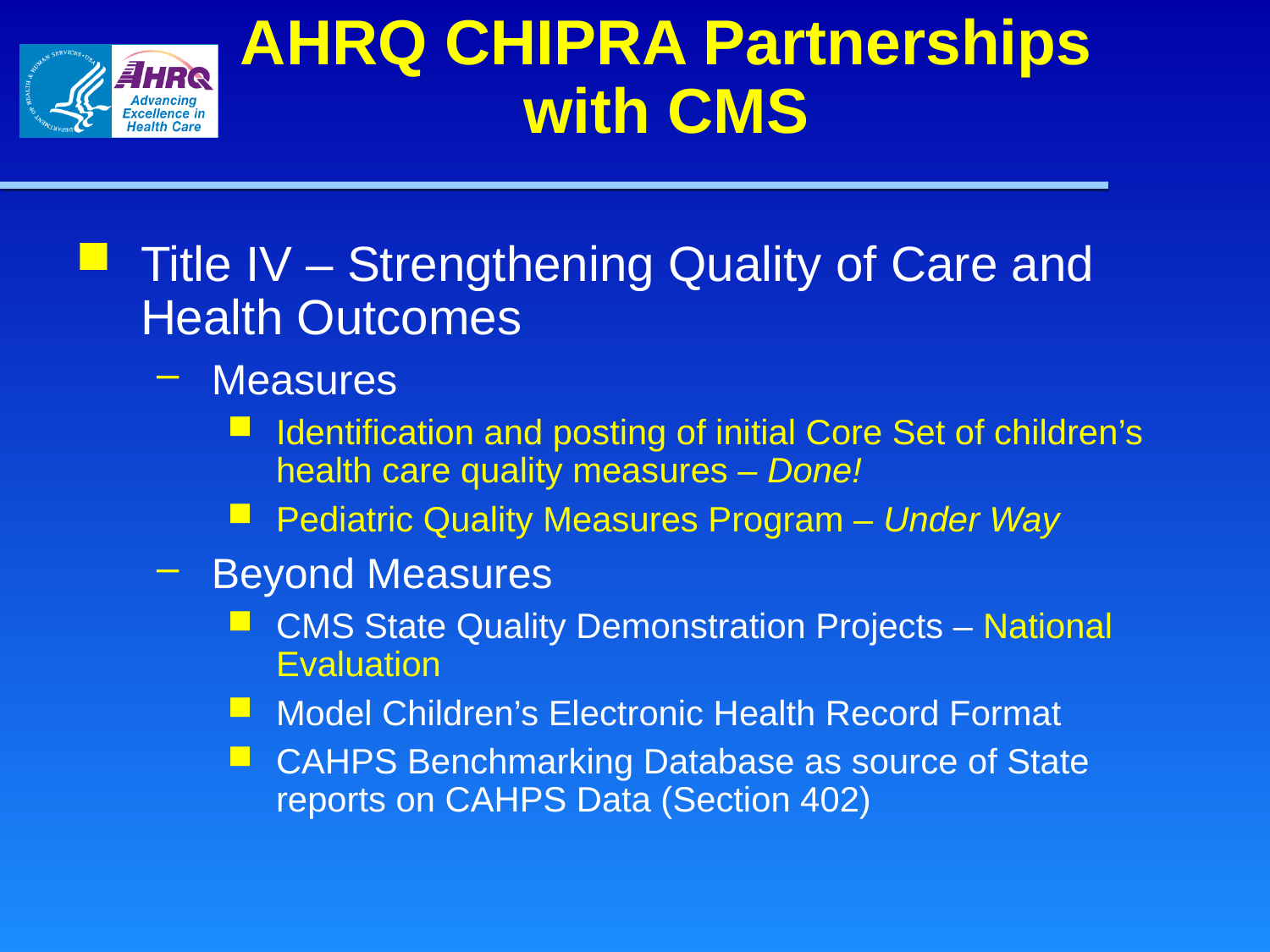

# AHRQ CHIPRA Partnerships with CMS
Title IV – Strengthening Quality of Care and Health Outcomes
Measures
Identification and posting of initial Core Set of children’s health care quality measures – Done!
Pediatric Quality Measures Program – Under Way
Beyond Measures
CMS State Quality Demonstration Projects – National Evaluation
Model Children’s Electronic Health Record Format
CAHPS Benchmarking Database as source of State reports on CAHPS Data (Section 402)